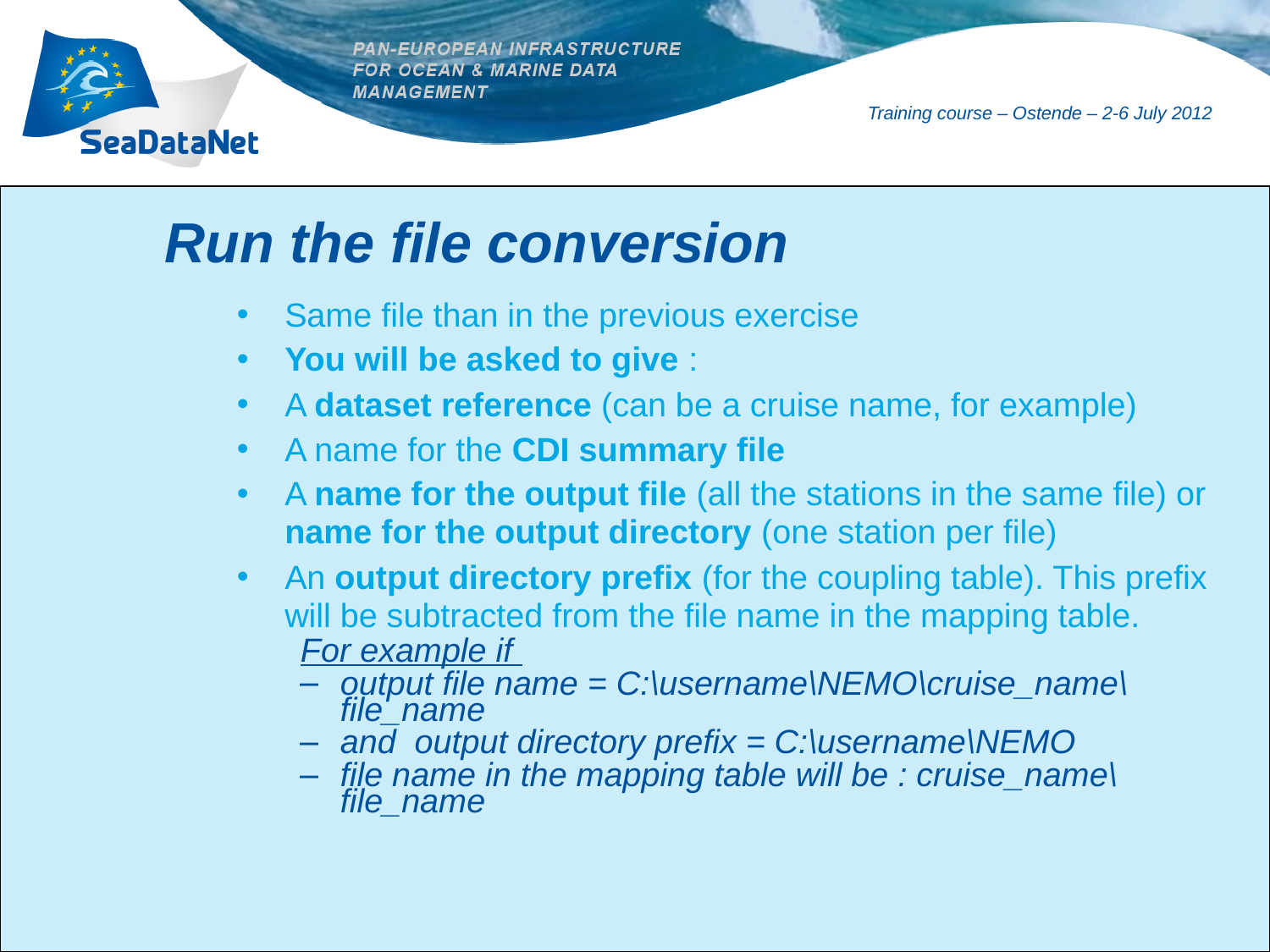

# Run the file conversion
Same file than in the previous exercise
You will be asked to give :
A dataset reference (can be a cruise name, for example)
A name for the CDI summary file
A name for the output file (all the stations in the same file) or name for the output directory (one station per file)
An output directory prefix (for the coupling table). This prefix will be subtracted from the file name in the mapping table.
For example if
output file name = C:\username\NEMO\cruise_name\file_name
and  output directory prefix = C:\username\NEMO
file name in the mapping table will be : cruise_name\file_name